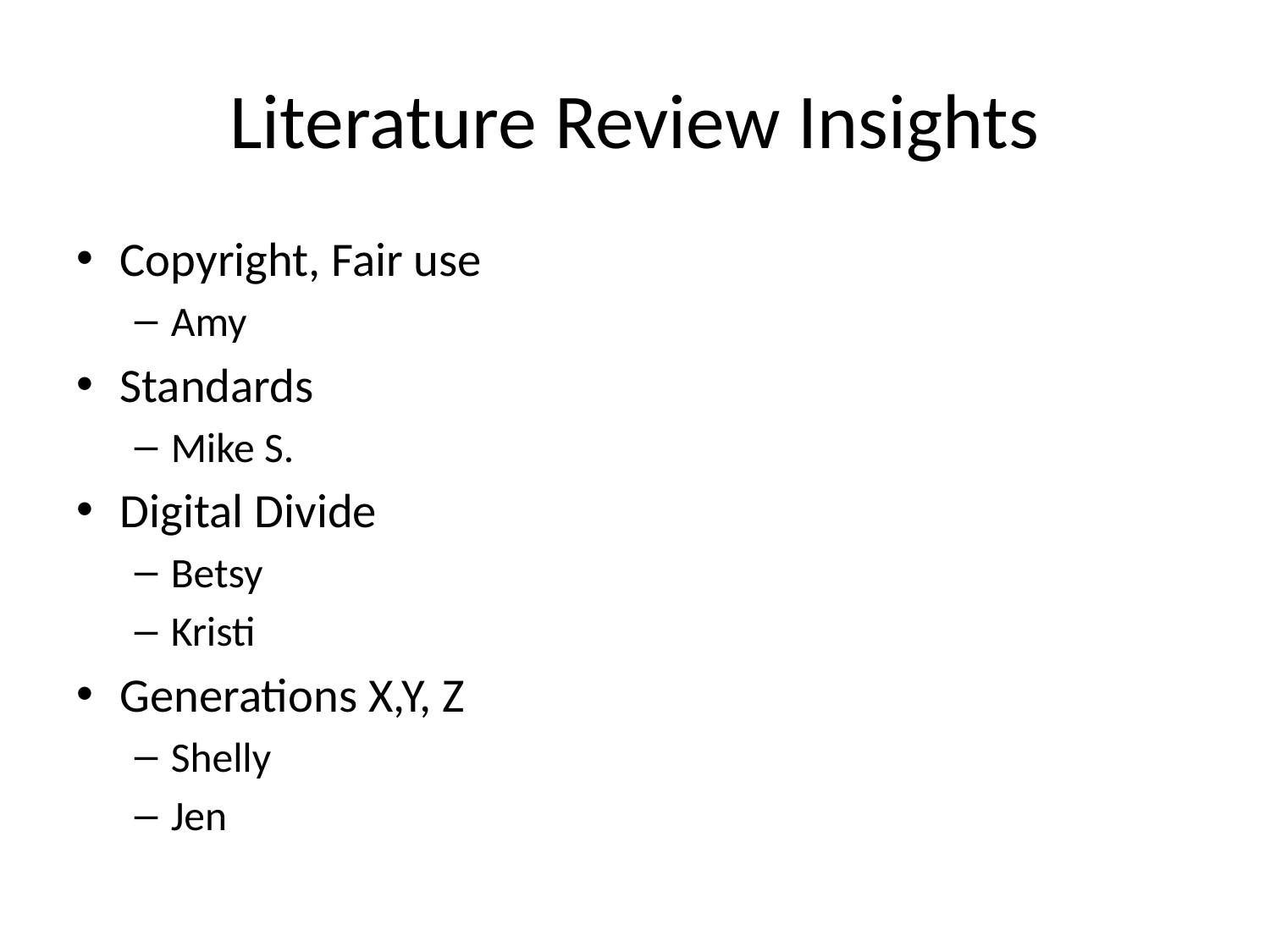

# Literature Review Insights
Copyright, Fair use
Amy
Standards
Mike S.
Digital Divide
Betsy
Kristi
Generations X,Y, Z
Shelly
Jen